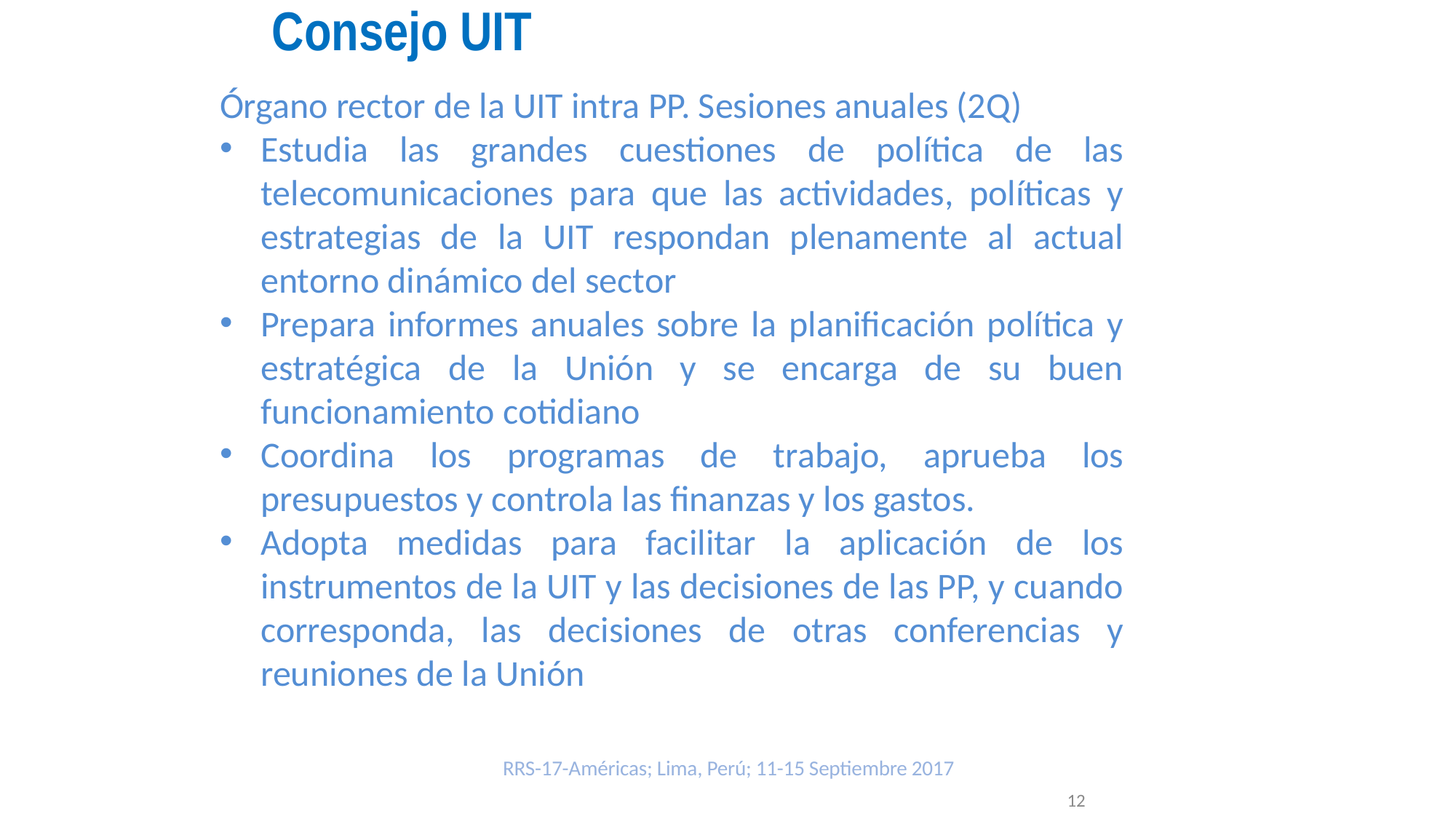

Consejo UIT
Órgano rector de la UIT intra PP. Sesiones anuales (2Q)
Estudia las grandes cuestiones de política de las telecomunicaciones para que las actividades, políticas y estrategias de la UIT respondan plenamente al actual entorno dinámico del sector
Prepara informes anuales sobre la planificación política y estratégica de la Unión y se encarga de su buen funcionamiento cotidiano
Coordina los programas de trabajo, aprueba los presupuestos y controla las finanzas y los gastos.
Adopta medidas para facilitar la aplicación de los instrumentos de la UIT y las decisiones de las PP, y cuando corresponda, las decisiones de otras conferencias y reuniones de la Unión
RRS-17-Américas; Lima, Perú; 11-15 Septiembre 2017
12